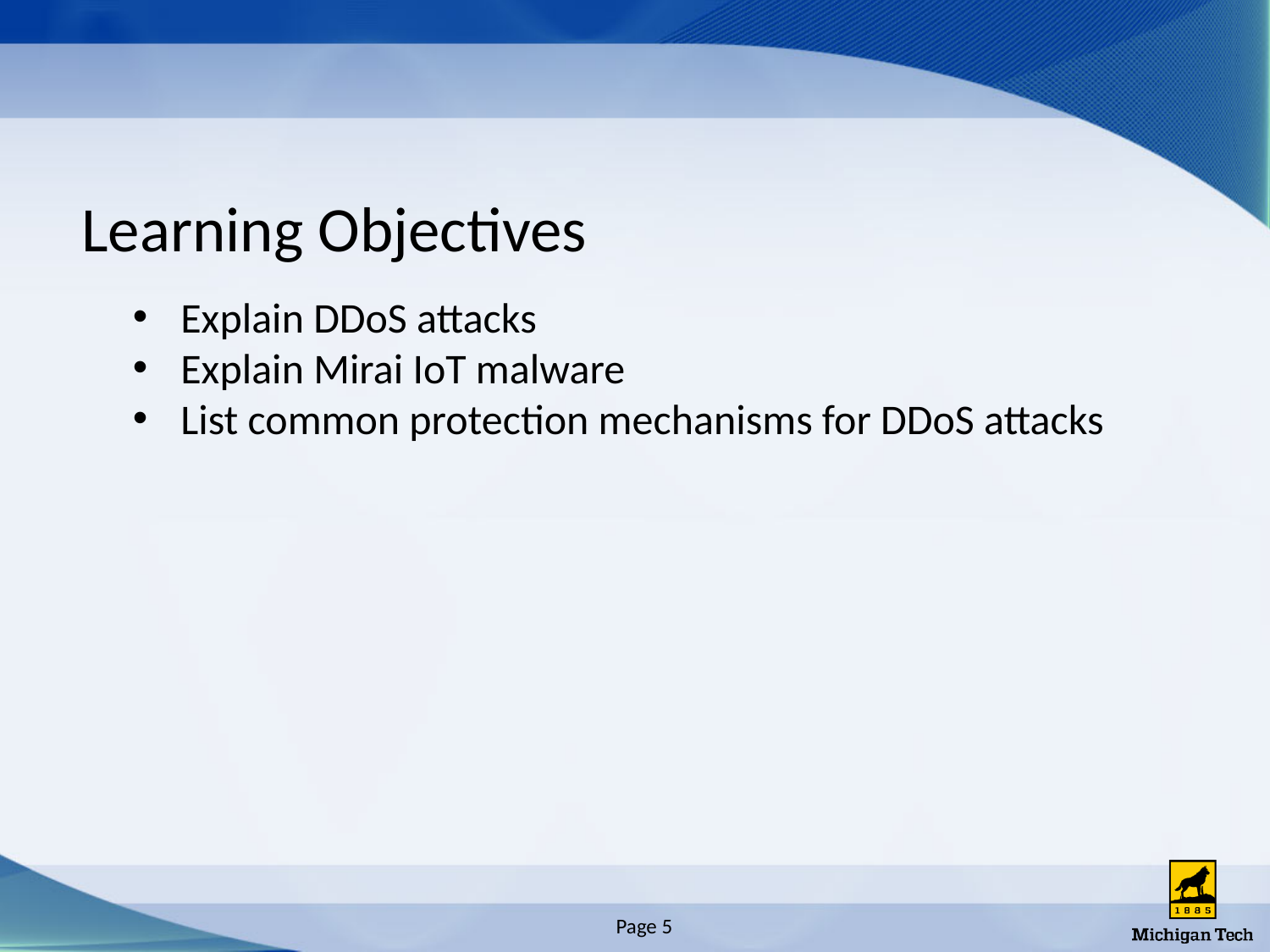

# Learning Objectives
Explain DDoS attacks
Explain Mirai IoT malware
List common protection mechanisms for DDoS attacks